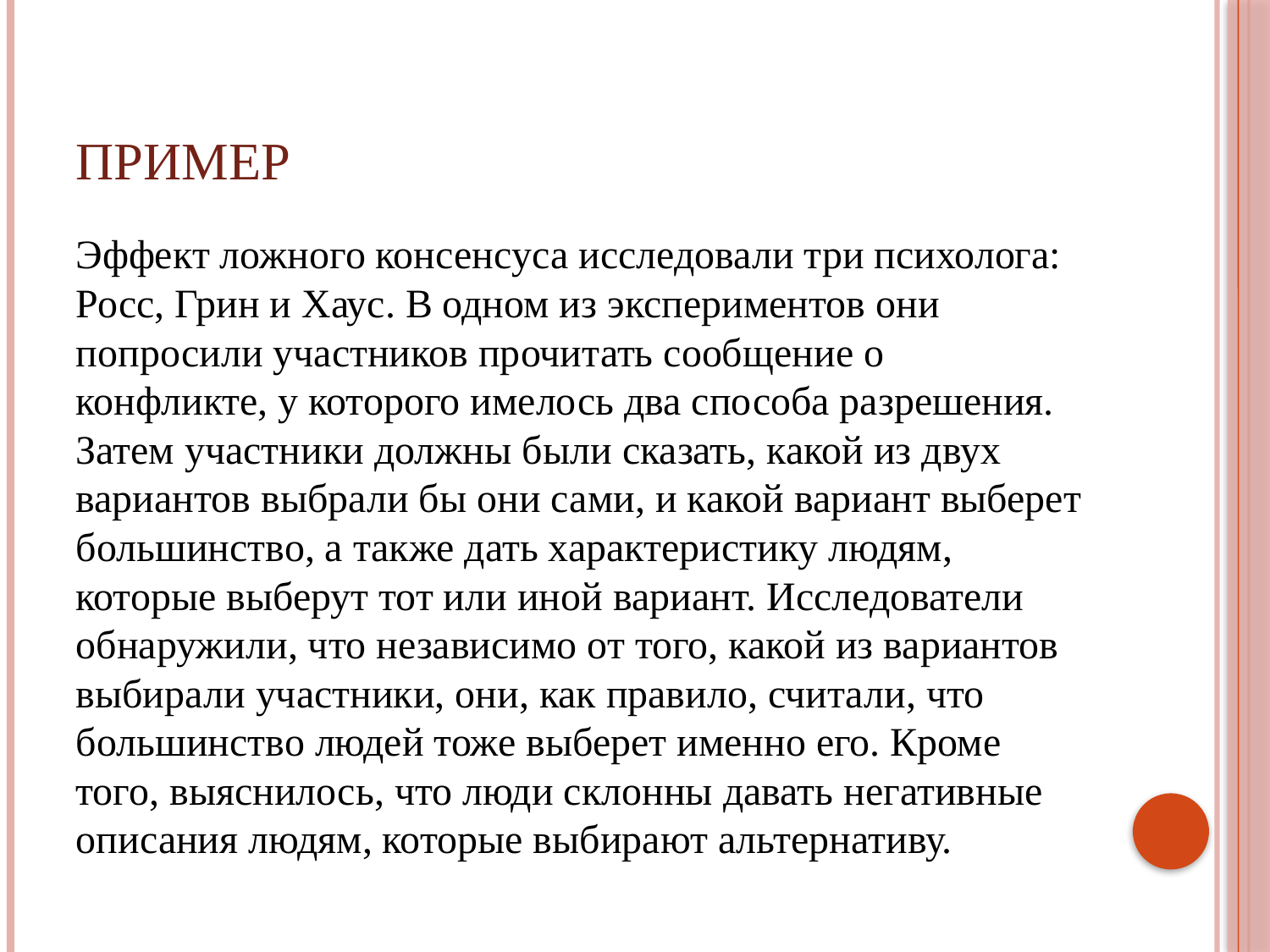

# Пример
Эффект ложного консенсуса исследовали три психолога: Росс, Грин и Хаус. В одном из экспериментов они попросили участников прочитать сообщение о конфликте, у которого имелось два способа разрешения. Затем участники должны были сказать, какой из двух вариантов выбрали бы они сами, и какой вариант выберет большинство, а также дать характеристику людям, которые выберут тот или иной вариант. Исследователи обнаружили, что независимо от того, какой из вариантов выбирали участники, они, как правило, считали, что большинство людей тоже выберет именно его. Кроме того, выяснилось, что люди склонны давать негативные описания людям, которые выбирают альтернативу.